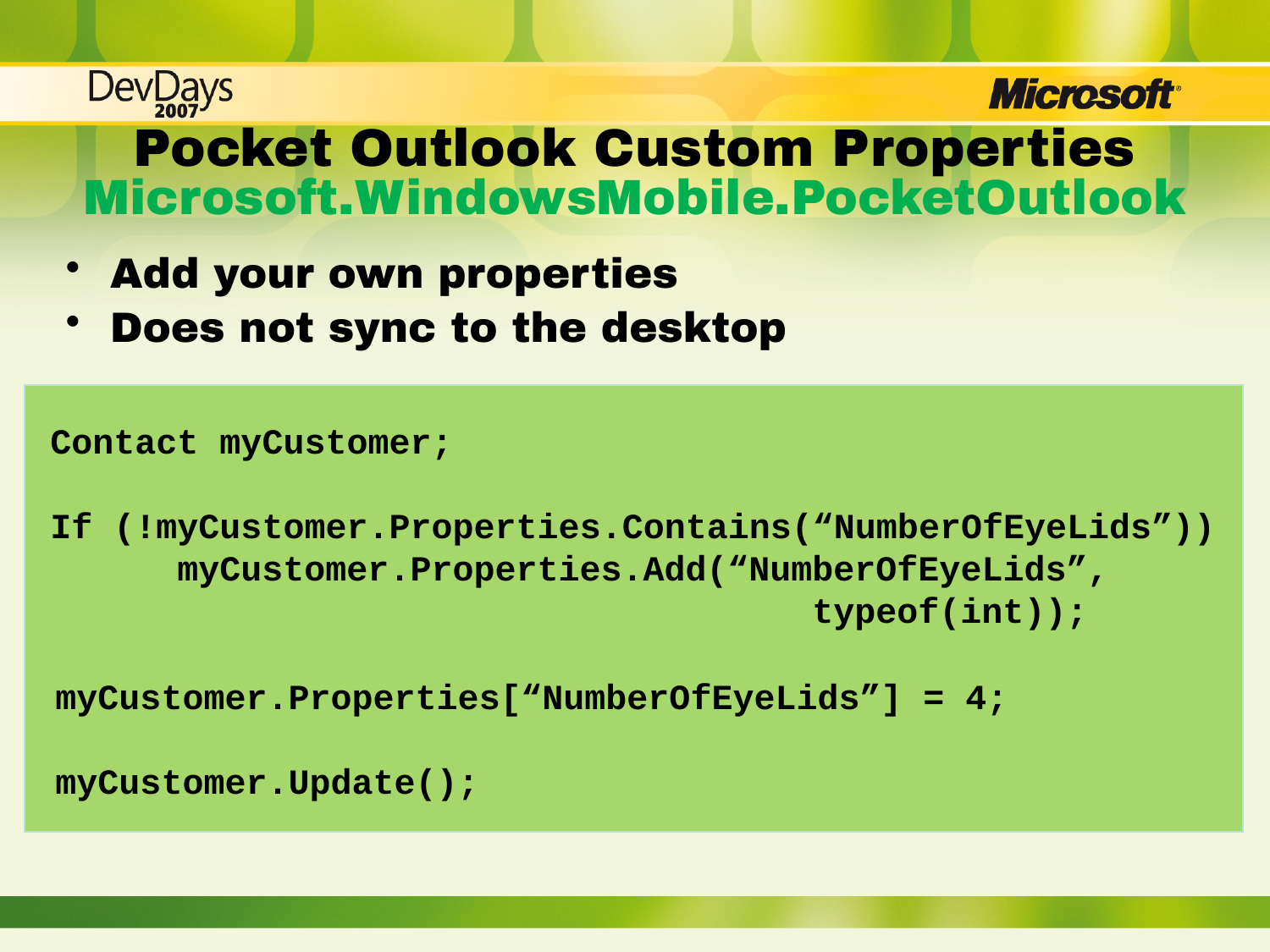

# Pocket Outlook Custom Properties Microsoft.WindowsMobile.PocketOutlook
Add your own properties
Does not sync to the desktop

Contact myCustomer;

If (!myCustomer.Properties.Contains(“NumberOfEyeLids”))
	myCustomer.Properties.Add(“NumberOfEyeLids”,
						typeof(int));

myCustomer.Properties[“NumberOfEyeLids”] = 4;

myCustomer.Update();